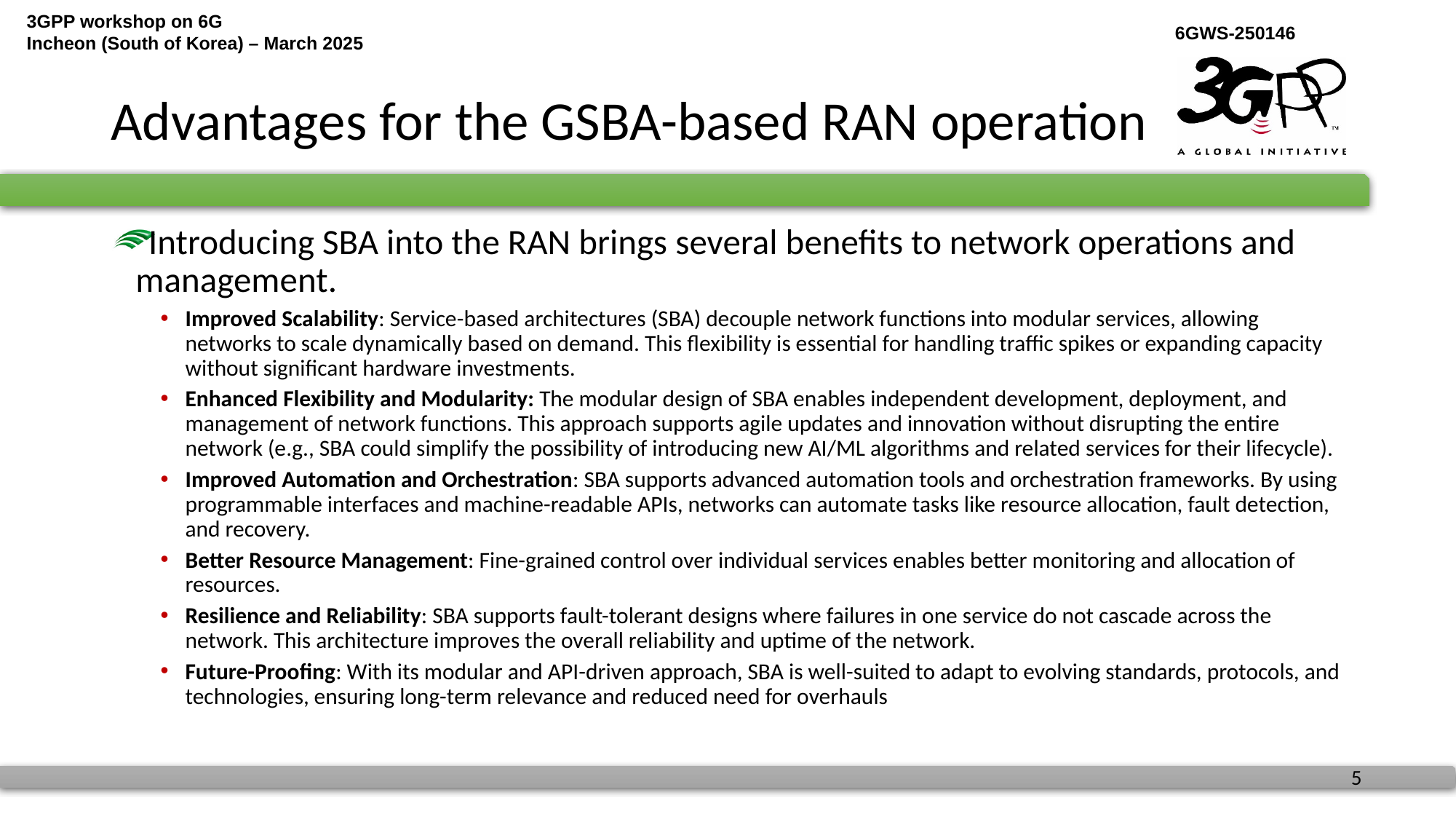

# Advantages for the GSBA-based RAN operation
Introducing SBA into the RAN brings several benefits to network operations and management.
Improved Scalability: Service-based architectures (SBA) decouple network functions into modular services, allowing networks to scale dynamically based on demand. This flexibility is essential for handling traffic spikes or expanding capacity without significant hardware investments.
Enhanced Flexibility and Modularity: The modular design of SBA enables independent development, deployment, and management of network functions. This approach supports agile updates and innovation without disrupting the entire network (e.g., SBA could simplify the possibility of introducing new AI/ML algorithms and related services for their lifecycle).
Improved Automation and Orchestration: SBA supports advanced automation tools and orchestration frameworks. By using programmable interfaces and machine-readable APIs, networks can automate tasks like resource allocation, fault detection, and recovery.
Better Resource Management: Fine-grained control over individual services enables better monitoring and allocation of resources.
Resilience and Reliability: SBA supports fault-tolerant designs where failures in one service do not cascade across the network. This architecture improves the overall reliability and uptime of the network.
Future-Proofing: With its modular and API-driven approach, SBA is well-suited to adapt to evolving standards, protocols, and technologies, ensuring long-term relevance and reduced need for overhauls